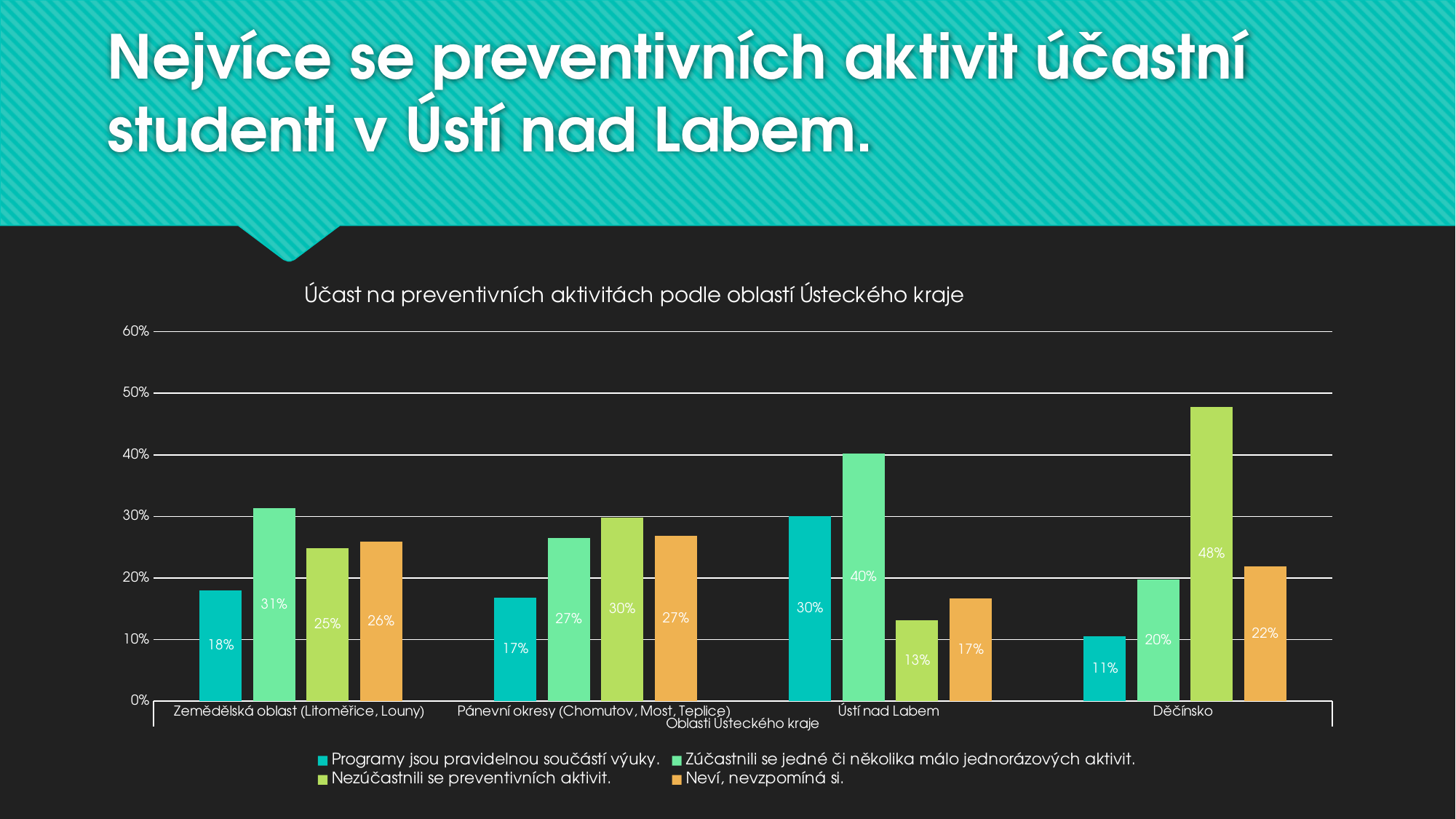

# Nejvíce se preventivních aktivit účastní studenti v Ústí nad Labem.

### Chart: Účast na preventivních aktivitách podle oblastí Ústeckého kraje

| Category | Programy jsou pravidelnou součástí výuky. | Zúčastnili se jedné či několika málo jednorázových aktivit. | Nezúčastnili se preventivních aktivit. | Neví, nevzpomíná si. |
|---|---|---|---|---|
| Zemědělská oblast (Litoměřice, Louny)  | 0.18 | 0.313 | 0.248 | 0.259 |
| Pánevní okresy (Chomutov, Most, Teplice)  | 0.168 | 0.265 | 0.298 | 0.269 |
| Ústí nad Labem  | 0.3 | 0.402 | 0.131 | 0.167 |
| Děčínsko  | 0.105 | 0.198 | 0.478 | 0.219 |